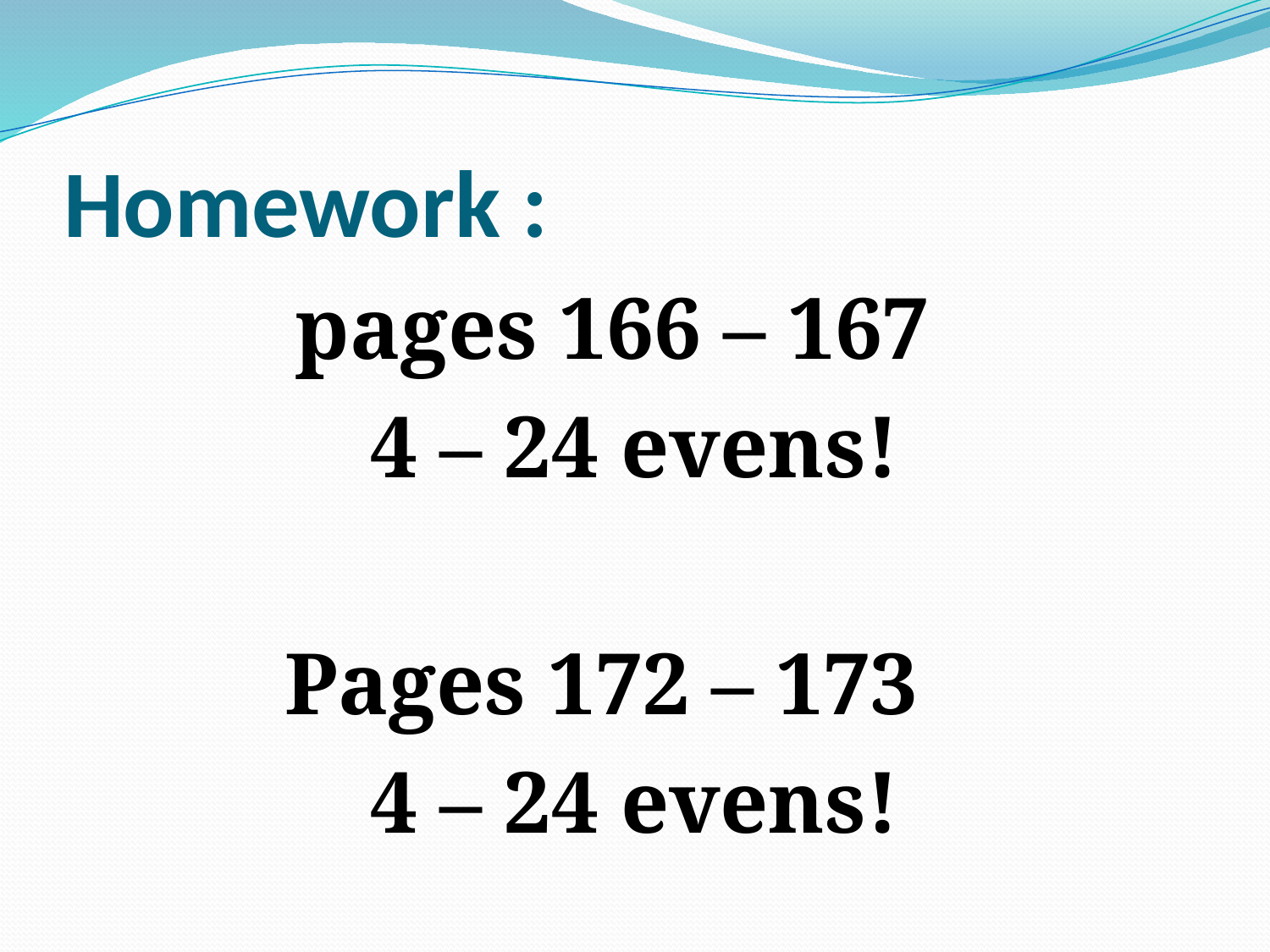

# Homework :
pages 166 – 167
4 – 24 evens!

Pages 172 – 173
4 – 24 evens!